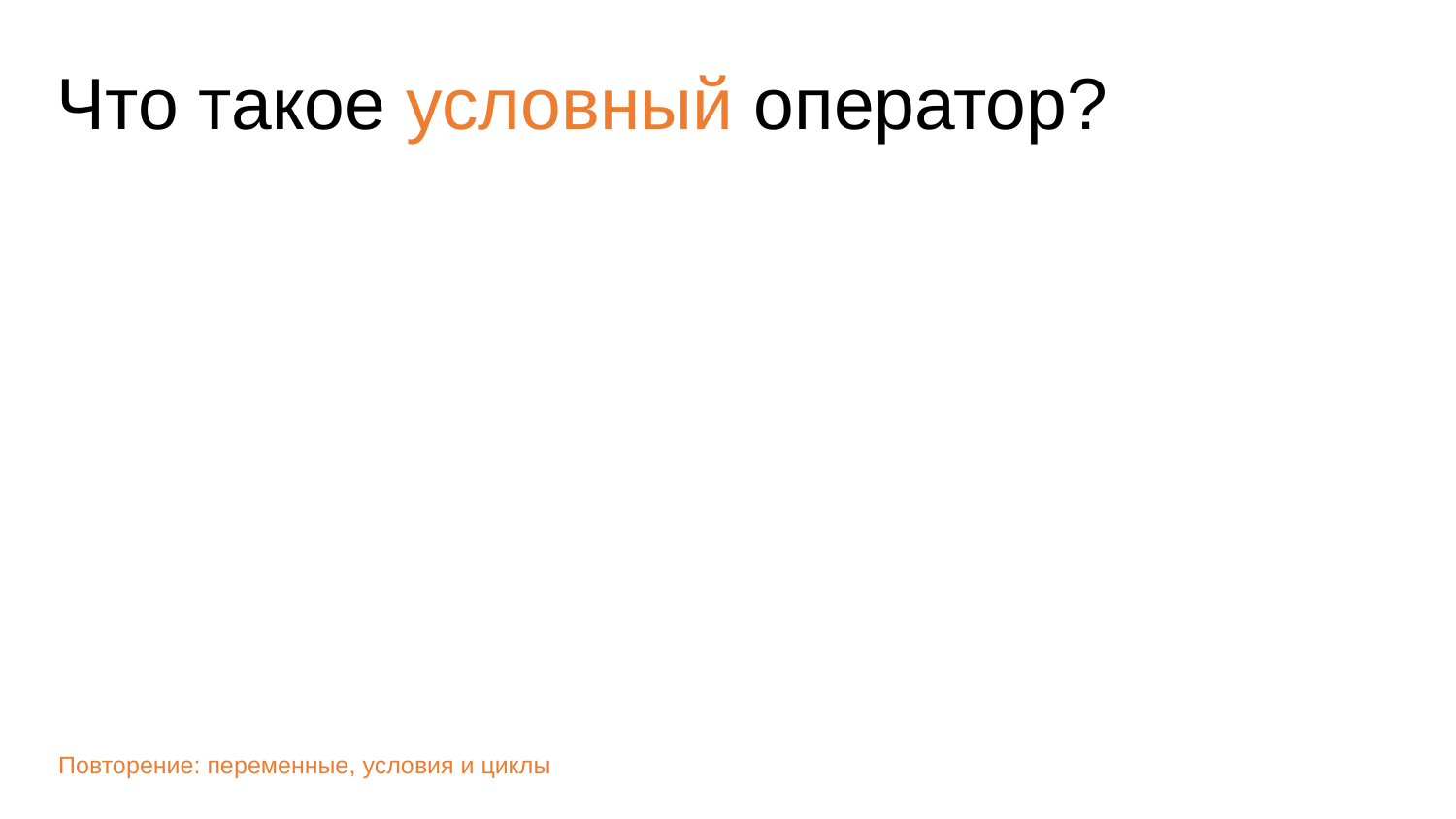

Что такое условный оператор?

Повторение: переменные, условия и циклы